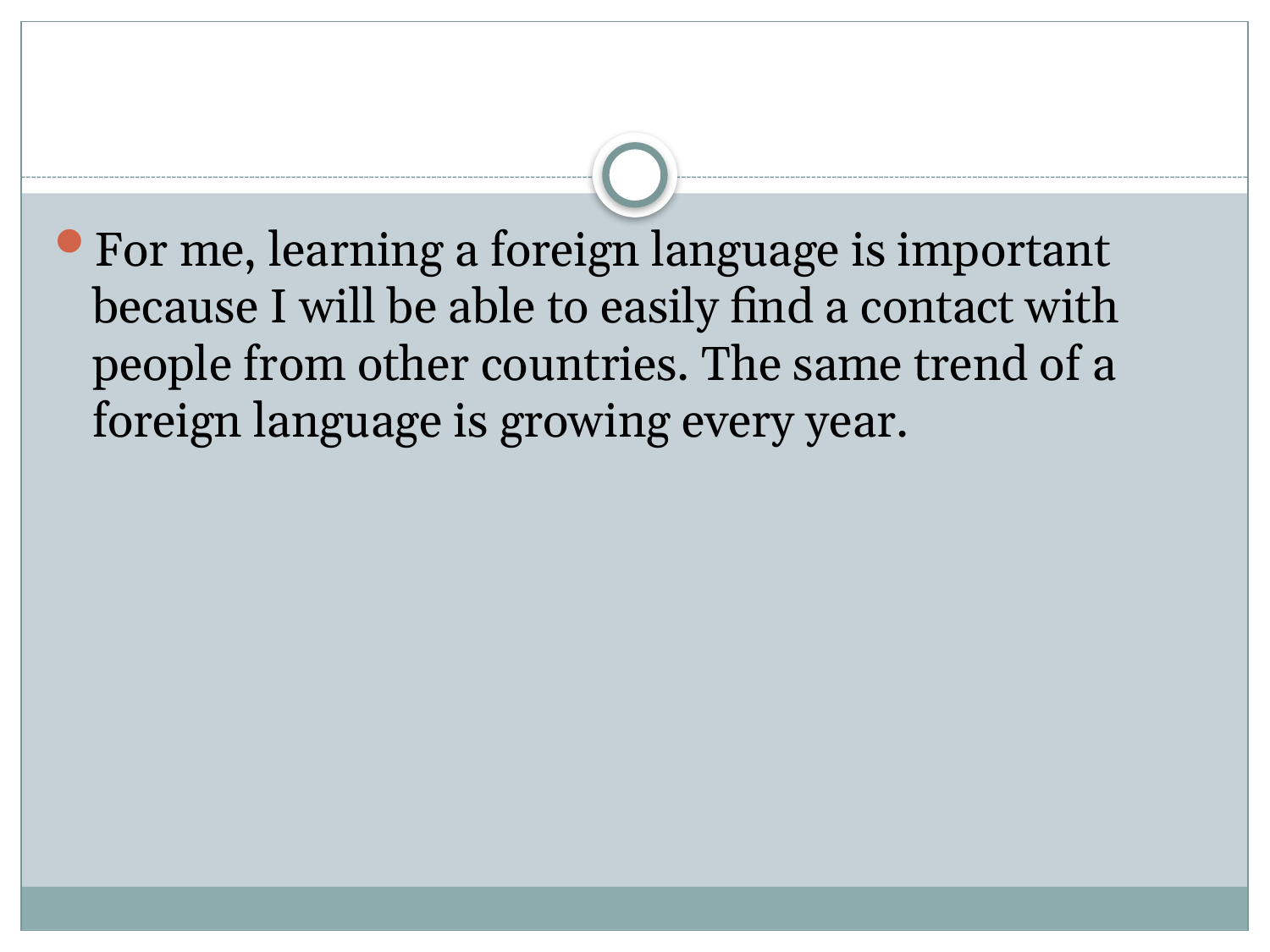

#
For me, learning a foreign language is important because I will be able to easily find a contact with people from other countries. The same trend of a foreign language is growing every year.